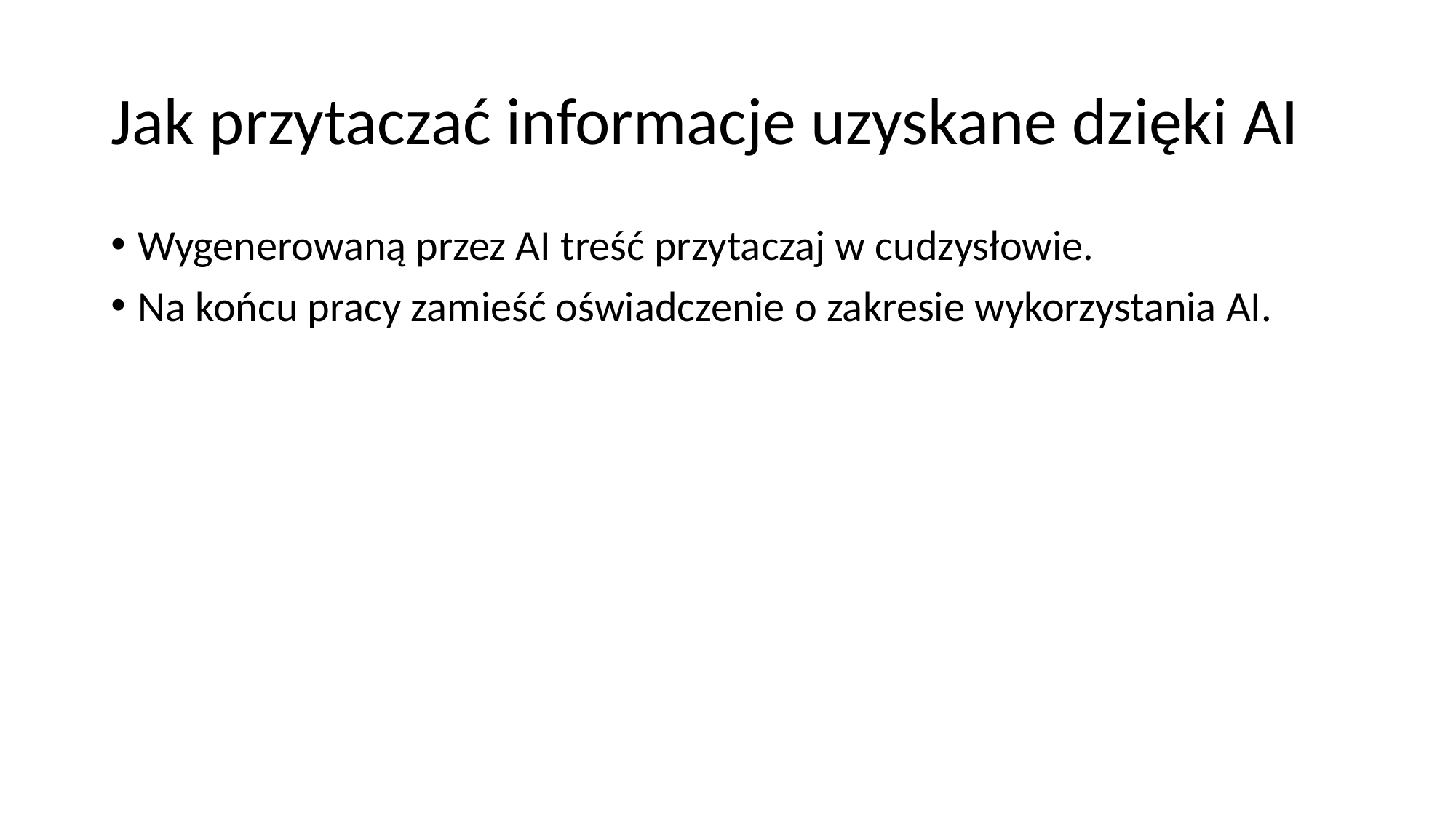

# Jak przytaczać informacje uzyskane dzięki AI
Wygenerowaną przez AI treść przytaczaj w cudzysłowie.
Na końcu pracy zamieść oświadczenie o zakresie wykorzystania AI.